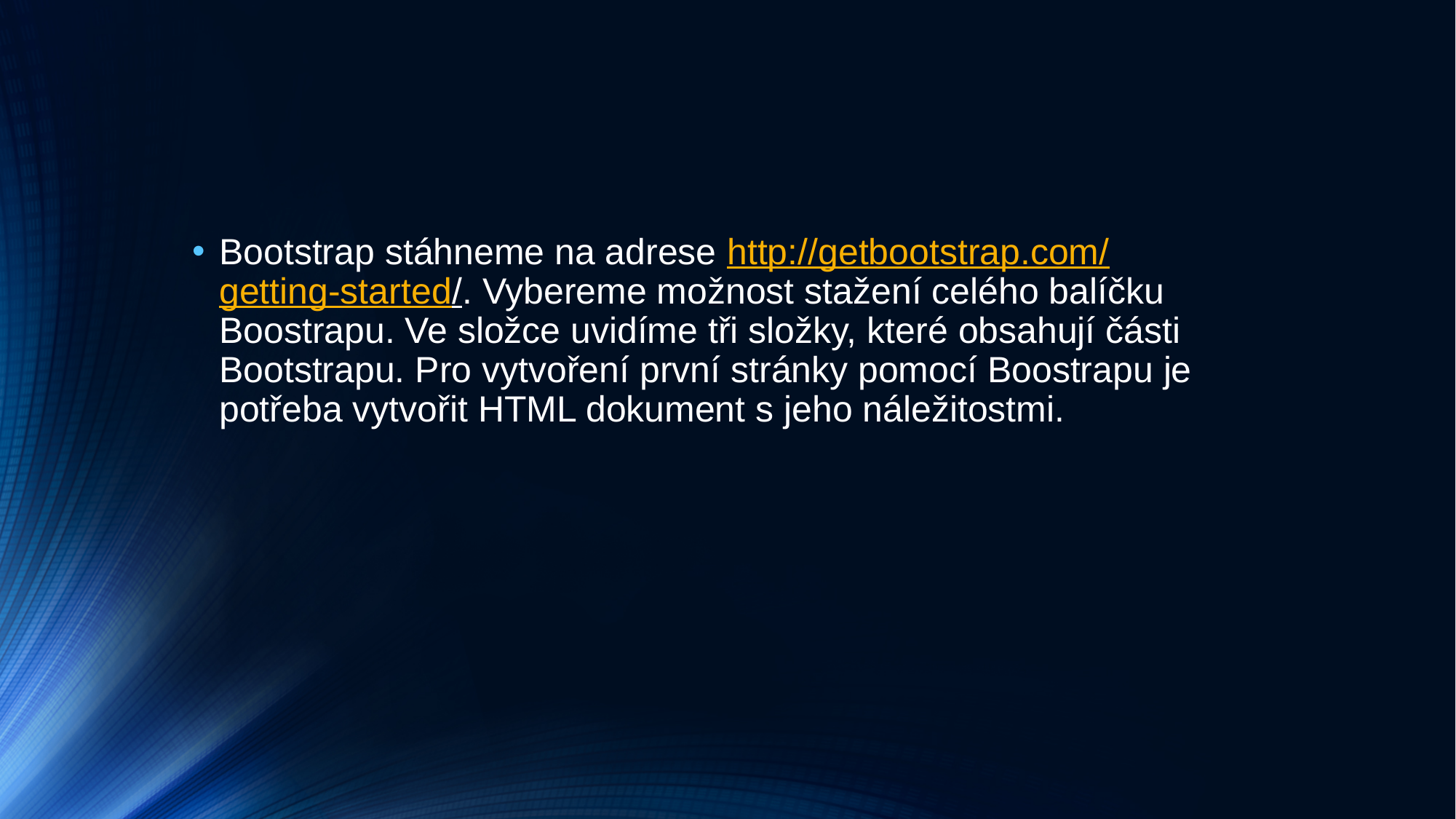

#
Bootstrap stáhneme na adrese http://getbootstrap.com/getting-started/. Vybereme možnost stažení celého balíčku Boostrapu. Ve složce uvidíme tři složky, které obsahují části Bootstrapu. Pro vytvoření první stránky pomocí Boostrapu je potřeba vytvořit HTML dokument s jeho náležitostmi.